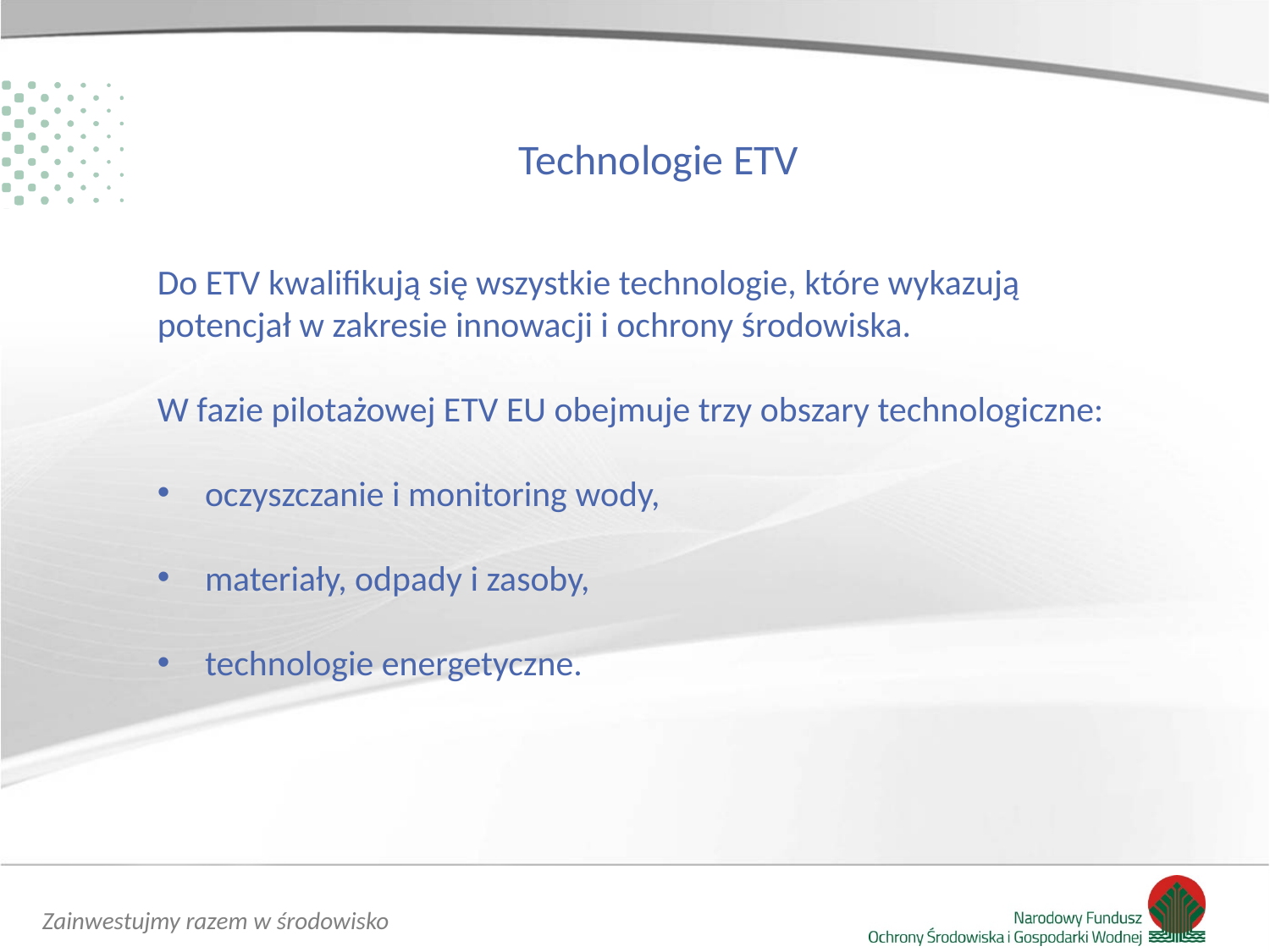

Technologie ETV
Cel  Programu

Do ETV kwalifikują się wszystkie technologie, które wykazują potencjał w zakresie innowacji i ochrony środowiska.

W fazie pilotażowej ETV EU obejmuje trzy obszary technologiczne:

oczyszczanie i monitoring wody,

materiały, odpady i zasoby,

technologie energetyczne.